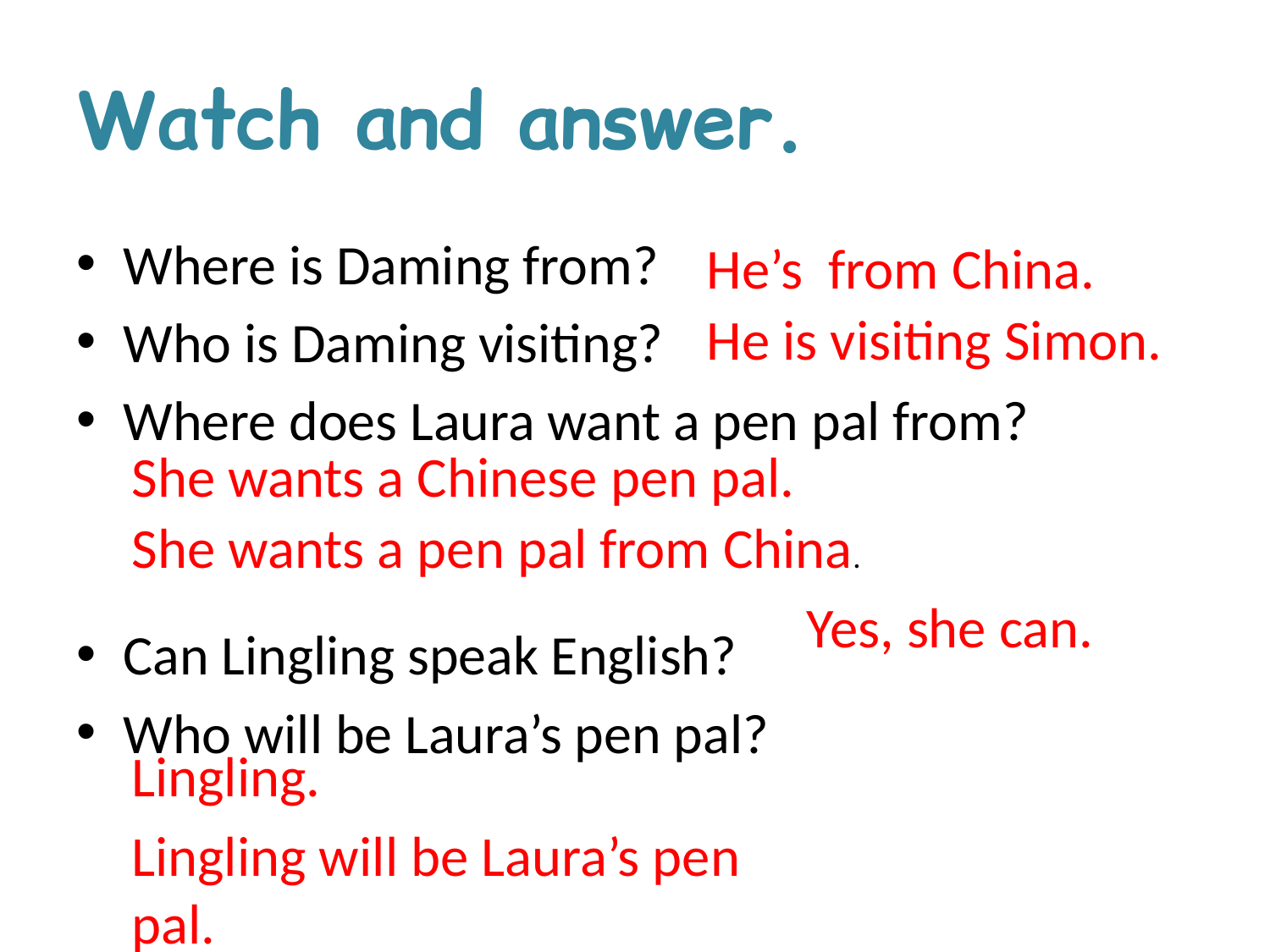

# Watch and answer.
Where is Daming from?
Who is Daming visiting?
Where does Laura want a pen pal from?

Can Lingling speak English?
Who will be Laura’s pen pal?

He’s  from China.
He is visiting Simon.
She wants a Chinese pen pal.
She wants a pen pal from China.
Yes, she can.
Lingling.
Lingling will be Laura’s pen pal.